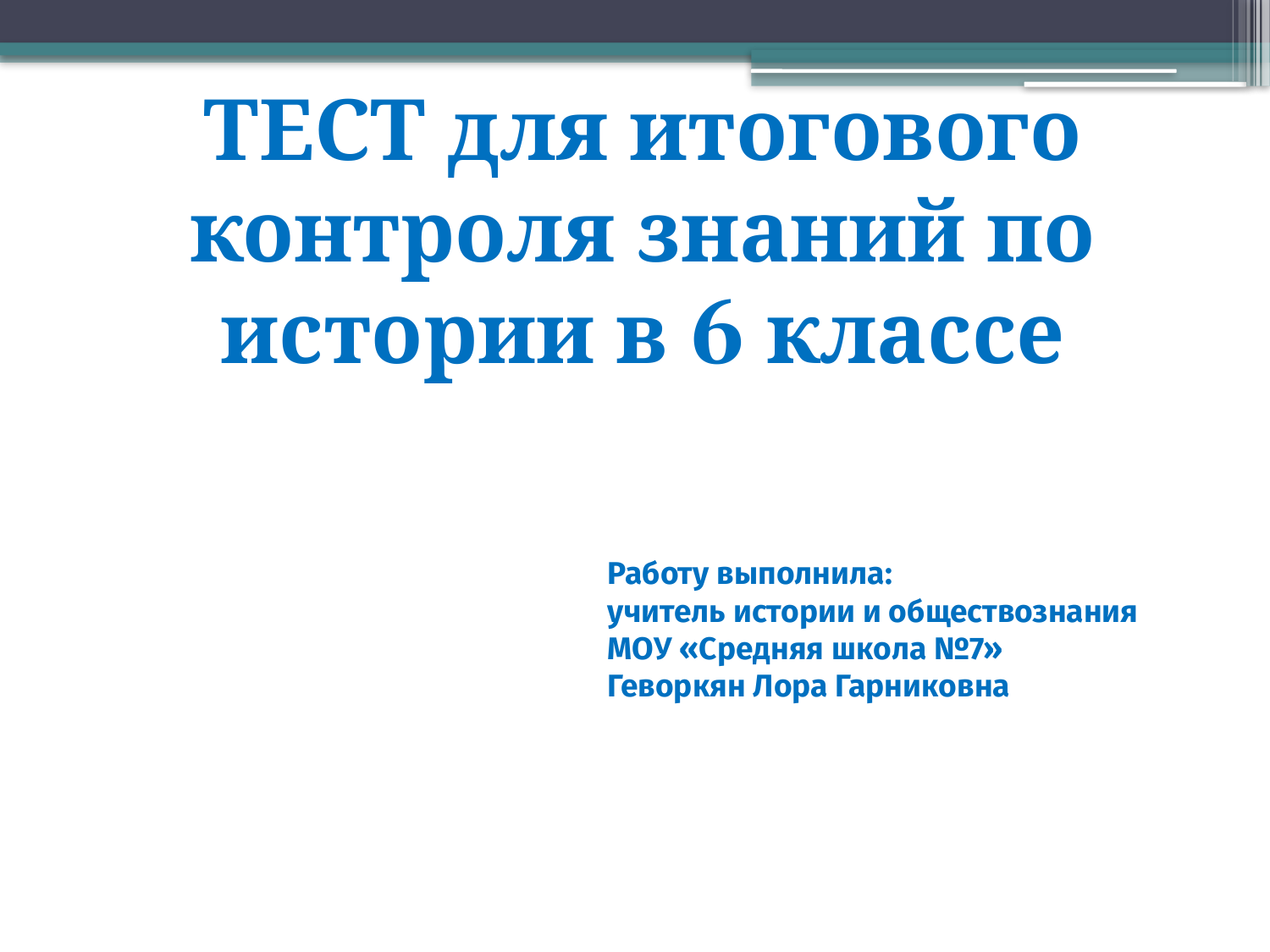

ТЕСТ для итогового контроля знаний по истории в 6 классе
# Работу выполнила: учитель истории и обществознания МОУ «Средняя школа №7» Геворкян Лора Гарниковна